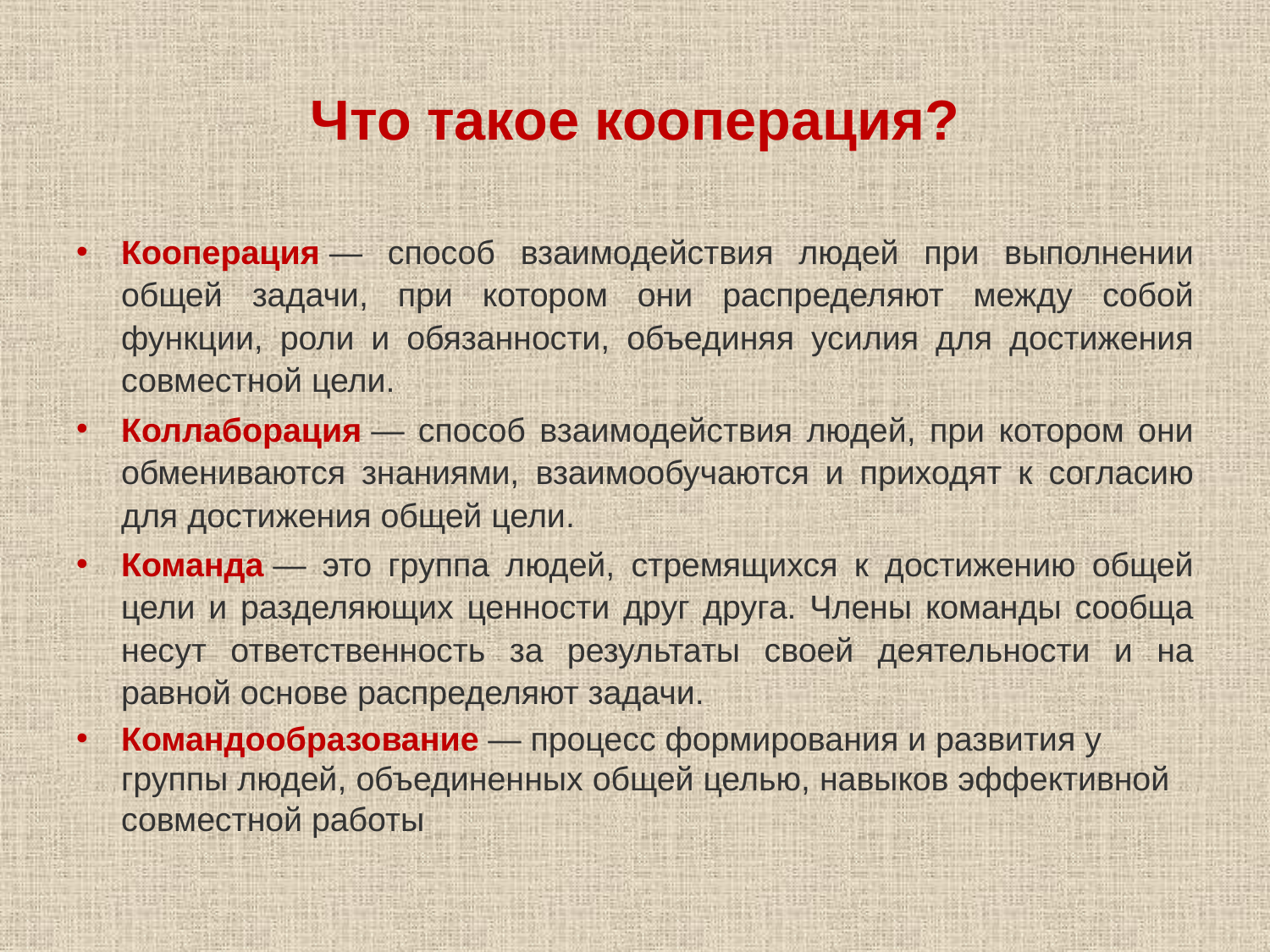

# Что такое кооперация?
Кооперация — способ взаимодействия людей при выполнении общей задачи, при котором они распределяют между собой функции, роли и обязанности, объединяя усилия для достижения совместной цели.
Коллаборация — способ взаимодействия людей, при котором они обмениваются знаниями, взаимообучаются и приходят к согласию для достижения общей цели.
Команда — это группа людей, стремящихся к достижению общей цели и разделяющих ценности друг друга. Члены команды сообща несут ответственность за результаты своей деятельности и на равной основе распределяют задачи.
Командообразование — процесс формирования и развития у группы людей, объединенных общей целью, навыков эффективной совместной работы